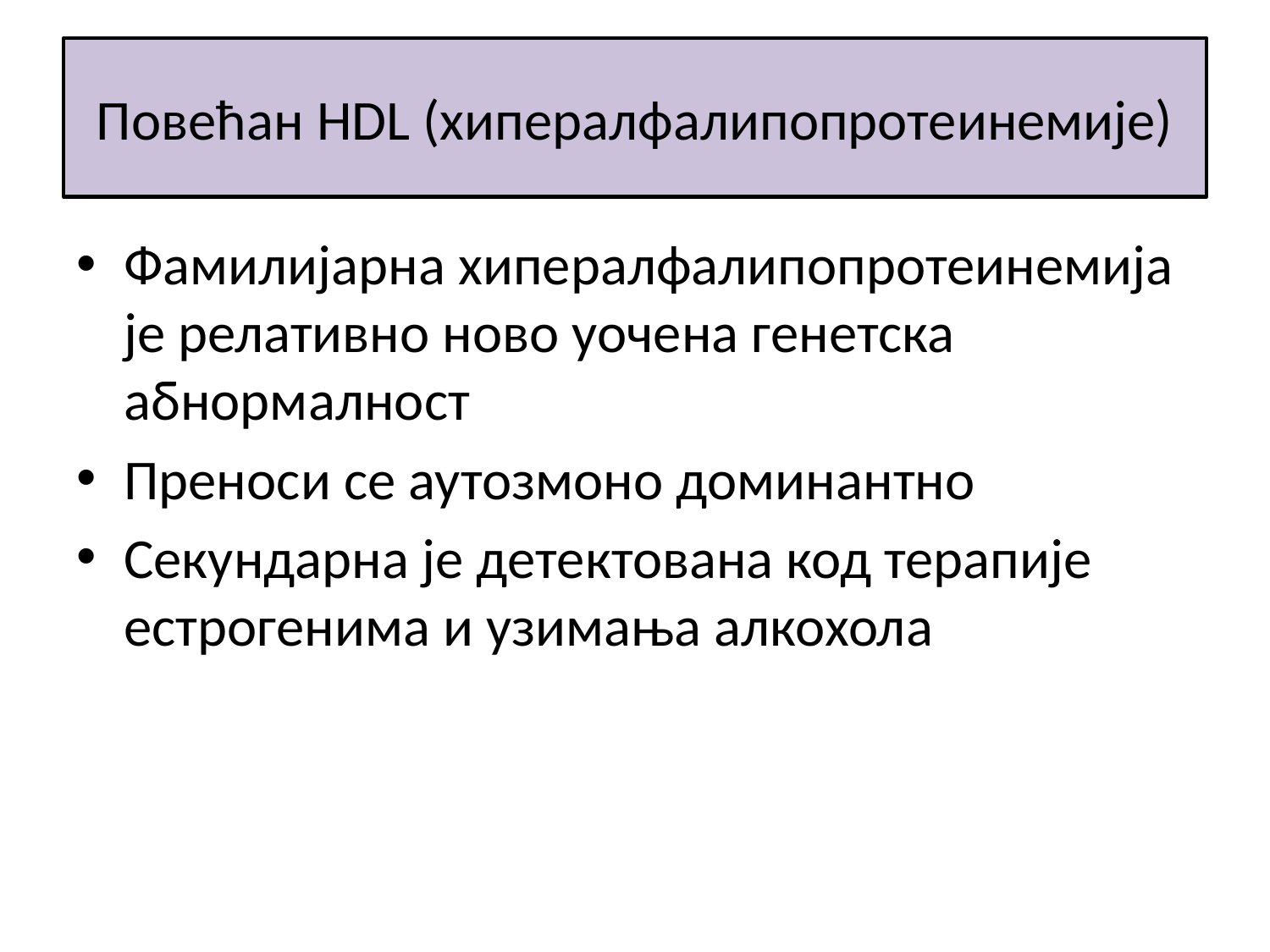

# Повећан HDL (хипералфалипопротеинемије)
Фамилијарна хипералфалипопротеинемија је релативно ново уочена генетска абнормалност
Преноси се аутозмоно доминантно
Секундарна је детектована код терапије естрогенима и узимања алкохола